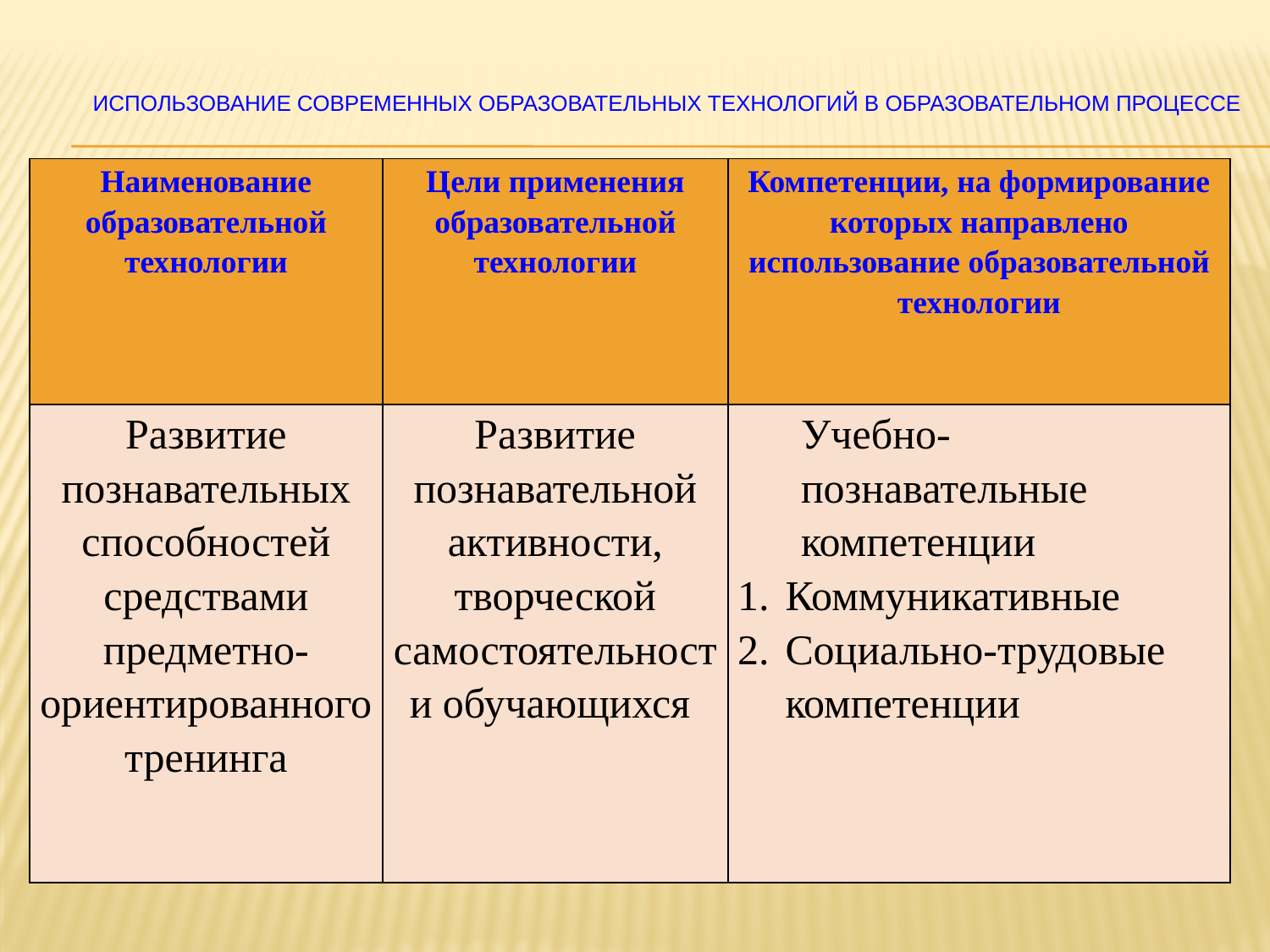

# Использование современных образовательных технологий в образовательном процессе
| Наименование образовательной технологии | Цели применения образовательной технологии | Компетенции, на формирование которых направлено использование образовательной технологии |
| --- | --- | --- |
| Развитие познавательных способностей средствами предметно-ориентированного тренинга | Развитие познавательной активности, творческой самостоятельности обучающихся | Учебно-познавательные компетенции Коммуникативные Социально-трудовые компетенции |